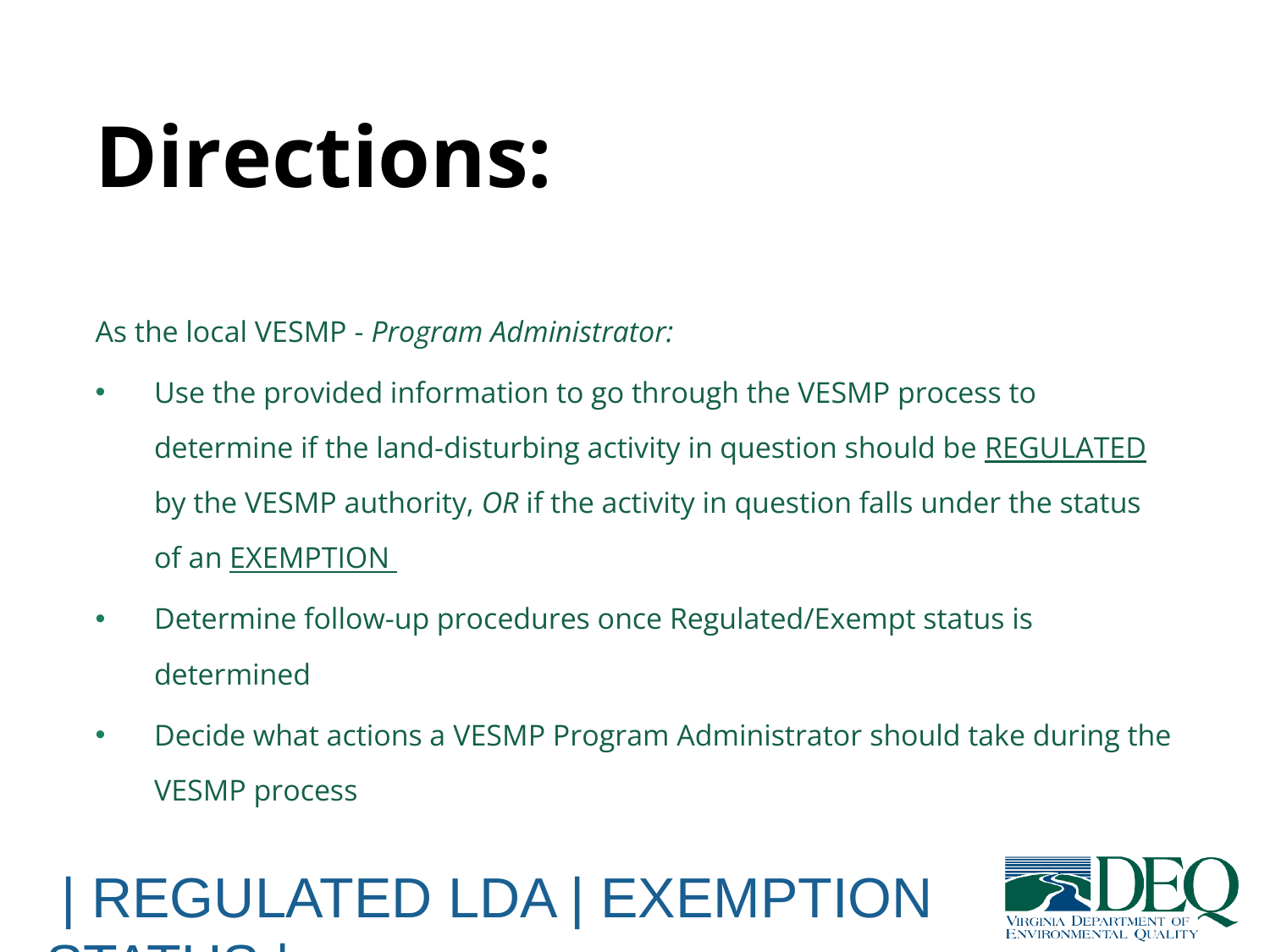

# Directions:
As the local VESMP - Program Administrator:
Use the provided information to go through the VESMP process to determine if the land-disturbing activity in question should be REGULATED by the VESMP authority, OR if the activity in question falls under the status of an EXEMPTION
Determine follow-up procedures once Regulated/Exempt status is determined
Decide what actions a VESMP Program Administrator should take during the VESMP process
 | Regulated LDA | Exemption status |